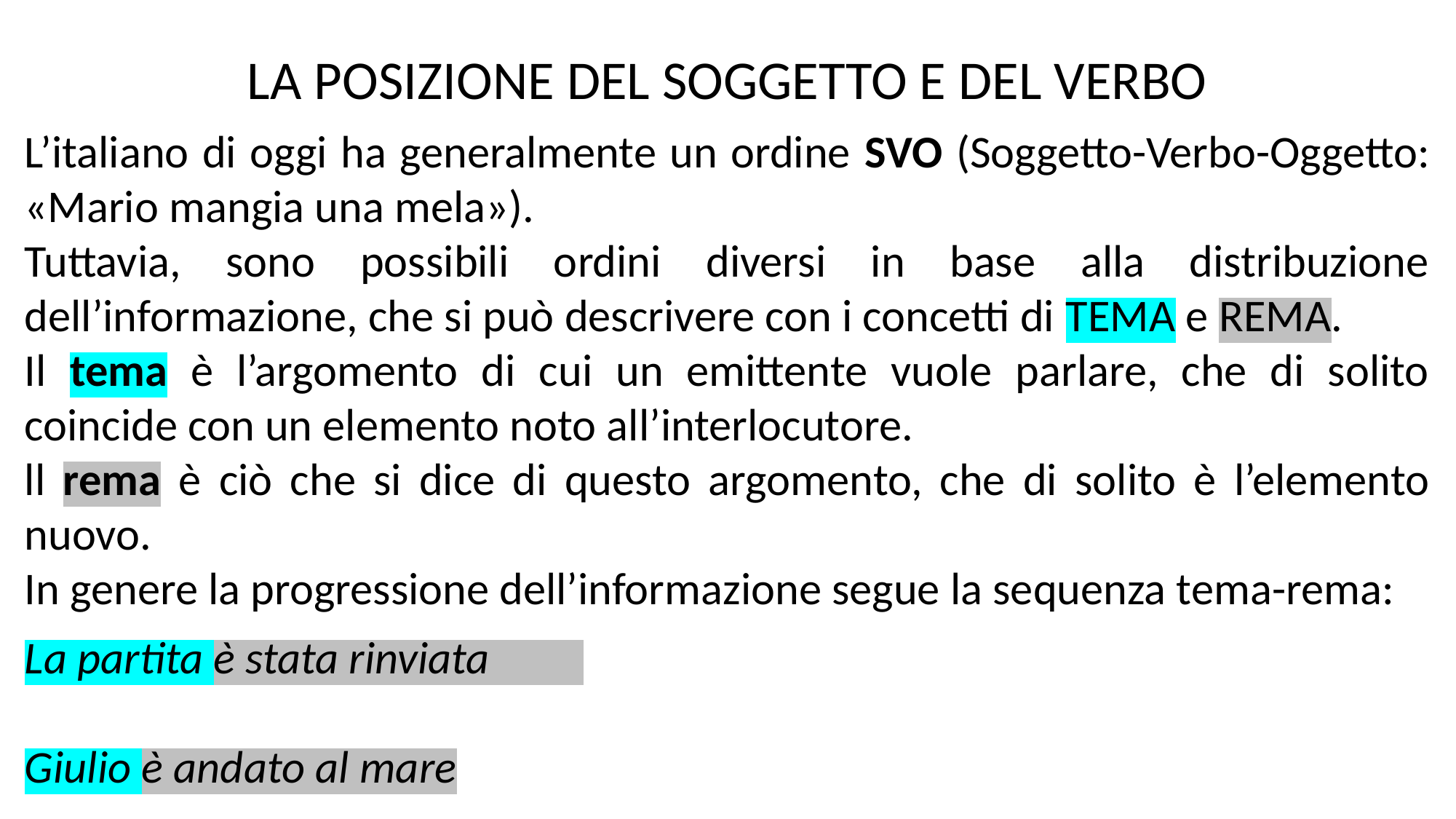

LA POSIZIONE DEL SOGGETTO E DEL VERBO
L’italiano di oggi ha generalmente un ordine SVO (Soggetto-Verbo-Oggetto: «Mario mangia una mela»).
Tuttavia, sono possibili ordini diversi in base alla distribuzione dell’informazione, che si può descrivere con i concetti di TEMA e REMA.
Il tema è l’argomento di cui un emittente vuole parlare, che di solito coincide con un elemento noto all’interlocutore.
ll rema è ciò che si dice di questo argomento, che di solito è l’elemento nuovo.
In genere la progressione dell’informazione segue la sequenza tema-rema:

La partita è stata rinviata

Giulio è andato al mare